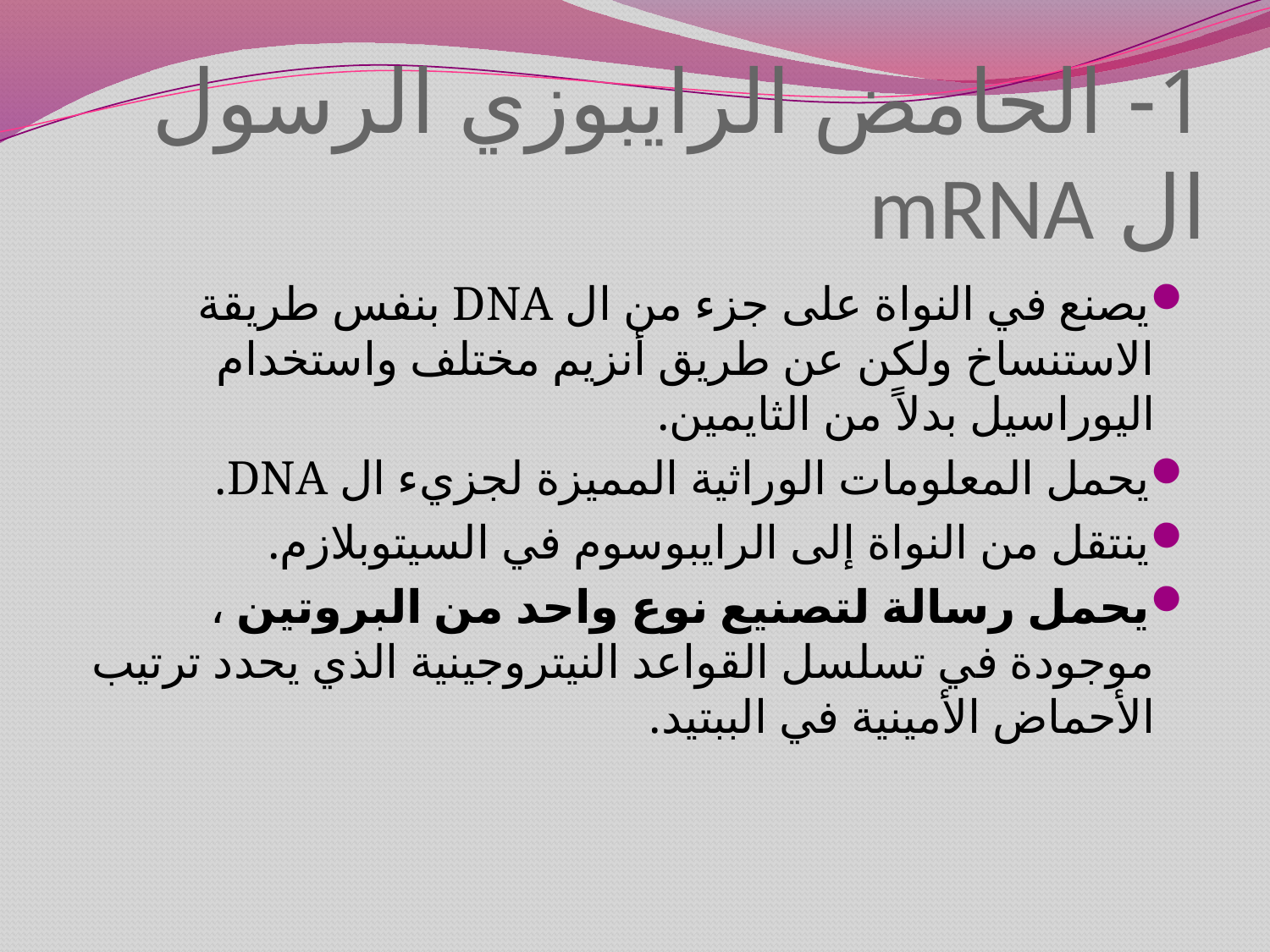

# 1- الحامض الرايبوزي الرسول ال mRNA
يصنع في النواة على جزء من ال DNA بنفس طريقة الاستنساخ ولكن عن طريق أنزيم مختلف واستخدام اليوراسيل بدلاً من الثايمين.
يحمل المعلومات الوراثية المميزة لجزيء ال DNA.
ينتقل من النواة إلى الرايبوسوم في السيتوبلازم.
يحمل رسالة لتصنيع نوع واحد من البروتين ، موجودة في تسلسل القواعد النيتروجينية الذي يحدد ترتيب الأحماض الأمينية في الببتيد.